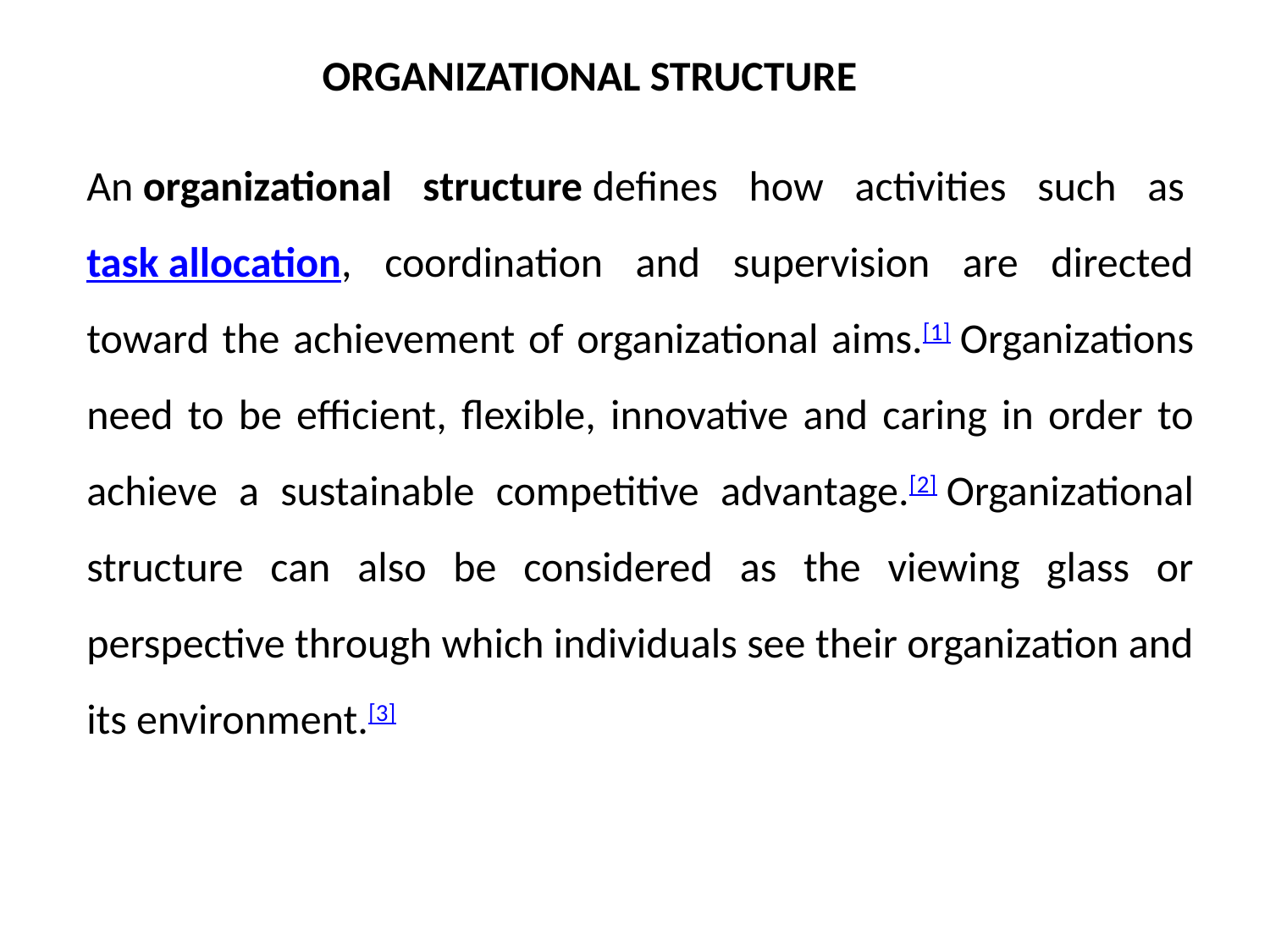

ORGANIZATIONAL STRUCTURE
An organizational structure defines how activities such as task allocation, coordination and supervision are directed toward the achievement of organizational aims.[1] Organizations need to be efficient, flexible, innovative and caring in order to achieve a sustainable competitive advantage.[2] Organizational structure can also be considered as the viewing glass or perspective through which individuals see their organization and its environment.[3]